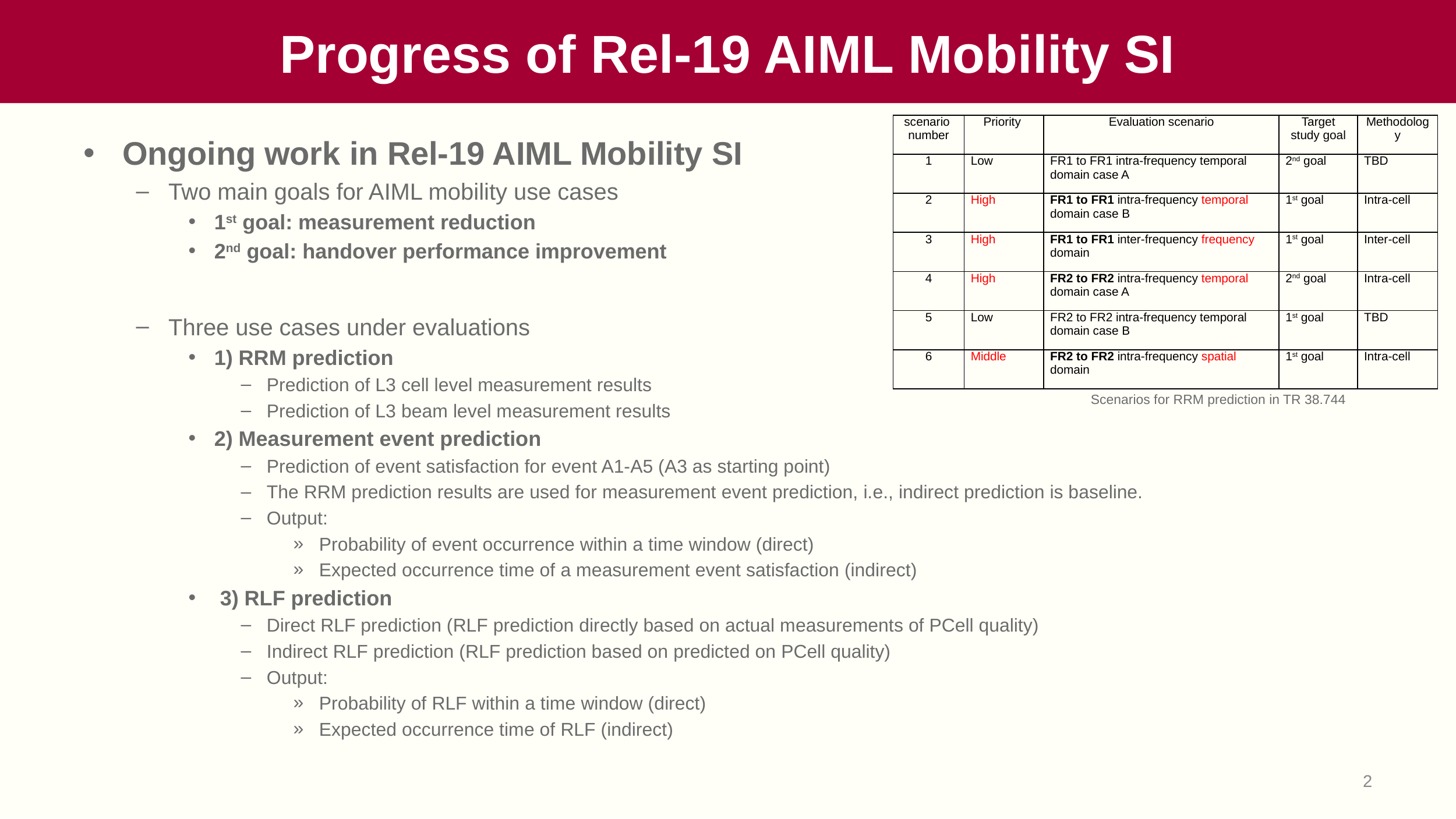

# Progress of Rel-19 AIML Mobility SI
| scenario number | Priority | Evaluation scenario | Target study goal | Methodology |
| --- | --- | --- | --- | --- |
| 1 | Low | FR1 to FR1 intra-frequency temporal domain case A | 2nd goal | TBD |
| 2 | High | FR1 to FR1 intra-frequency temporal domain case B | 1st goal | Intra-cell |
| 3 | High | FR1 to FR1 inter-frequency frequency domain | 1st goal | Inter-cell |
| 4 | High | FR2 to FR2 intra-frequency temporal domain case A | 2nd goal | Intra-cell |
| 5 | Low | FR2 to FR2 intra-frequency temporal domain case B | 1st goal | TBD |
| 6 | Middle | FR2 to FR2 intra-frequency spatial domain | 1st goal | Intra-cell |
Ongoing work in Rel-19 AIML Mobility SI
Two main goals for AIML mobility use cases
1st goal: measurement reduction
2nd goal: handover performance improvement

Three use cases under evaluations
1) RRM prediction
Prediction of L3 cell level measurement results
Prediction of L3 beam level measurement results
2) Measurement event prediction
Prediction of event satisfaction for event A1-A5 (A3 as starting point)
The RRM prediction results are used for measurement event prediction, i.e., indirect prediction is baseline.
Output:
Probability of event occurrence within a time window (direct)
Expected occurrence time of a measurement event satisfaction (indirect)
 3) RLF prediction
Direct RLF prediction (RLF prediction directly based on actual measurements of PCell quality)
Indirect RLF prediction (RLF prediction based on predicted on PCell quality)
Output:
Probability of RLF within a time window (direct)
Expected occurrence time of RLF (indirect)

Scenarios for RRM prediction in TR 38.744
2